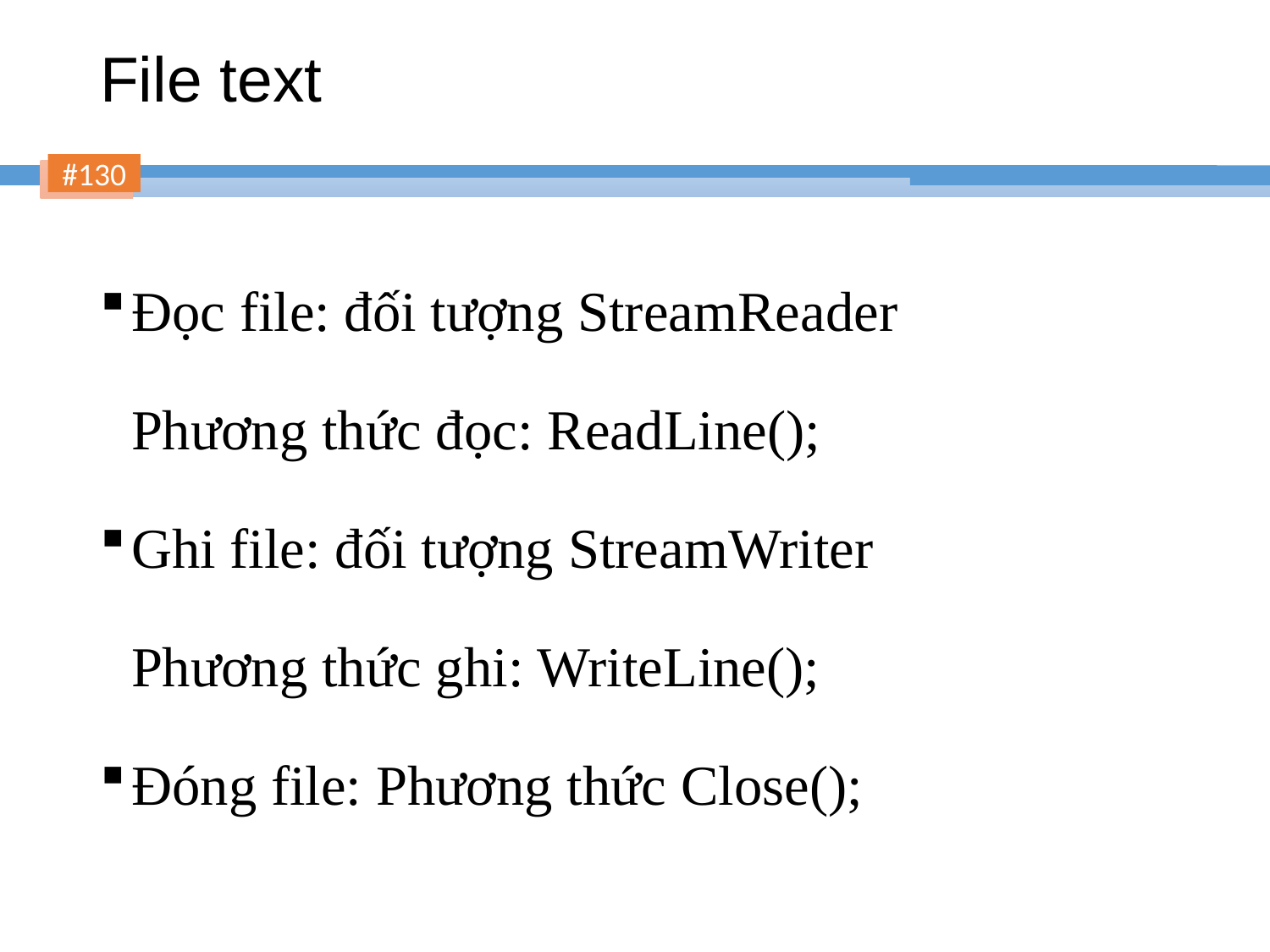

# File text
Đọc file: đối tượng StreamReader
	Phương thức đọc: ReadLine();
Ghi file: đối tượng StreamWriter
	Phương thức ghi: WriteLine();
Đóng file: Phương thức Close();
130